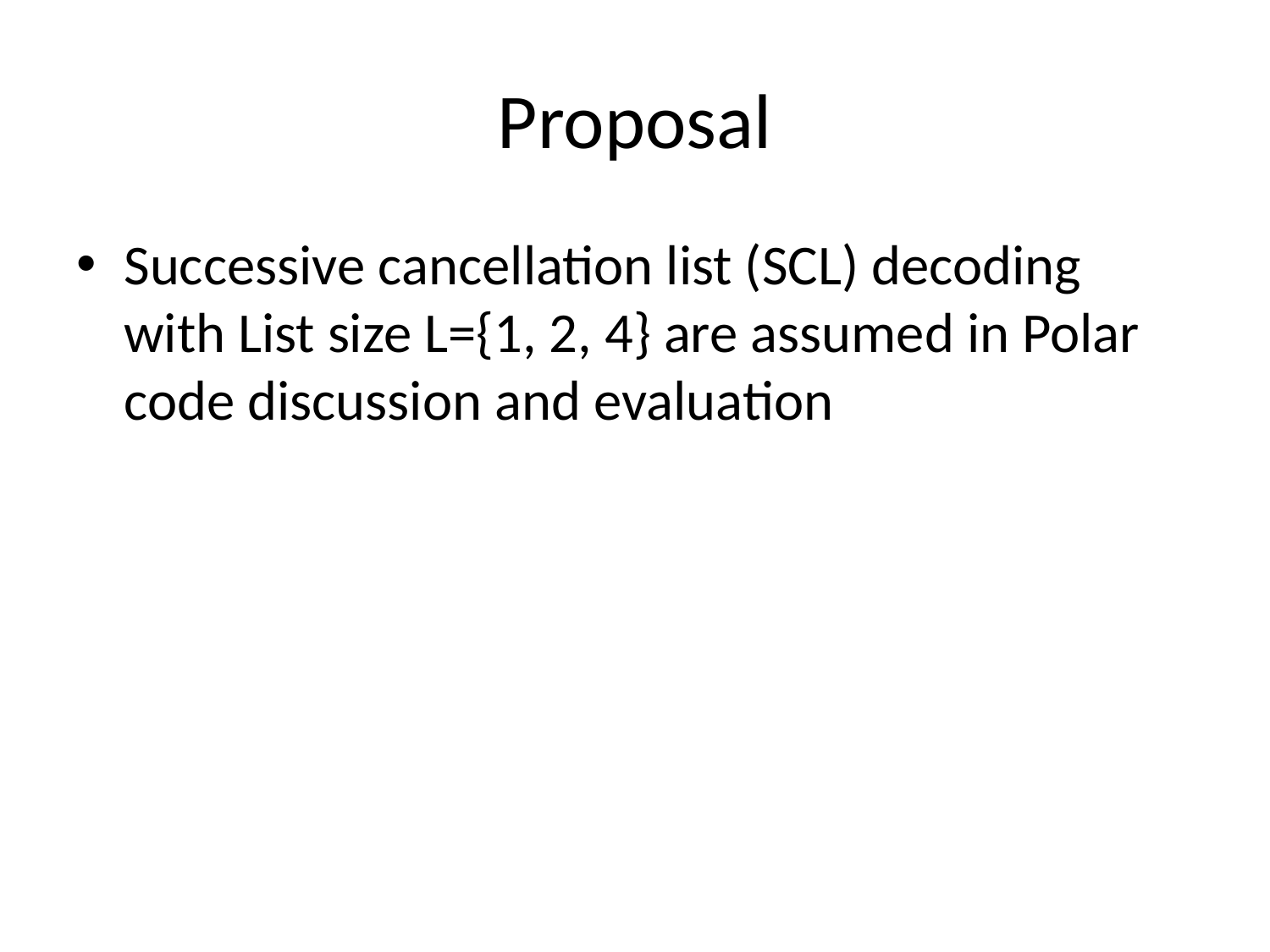

# Proposal
Successive cancellation list (SCL) decoding with List size L={1, 2, 4} are assumed in Polar code discussion and evaluation